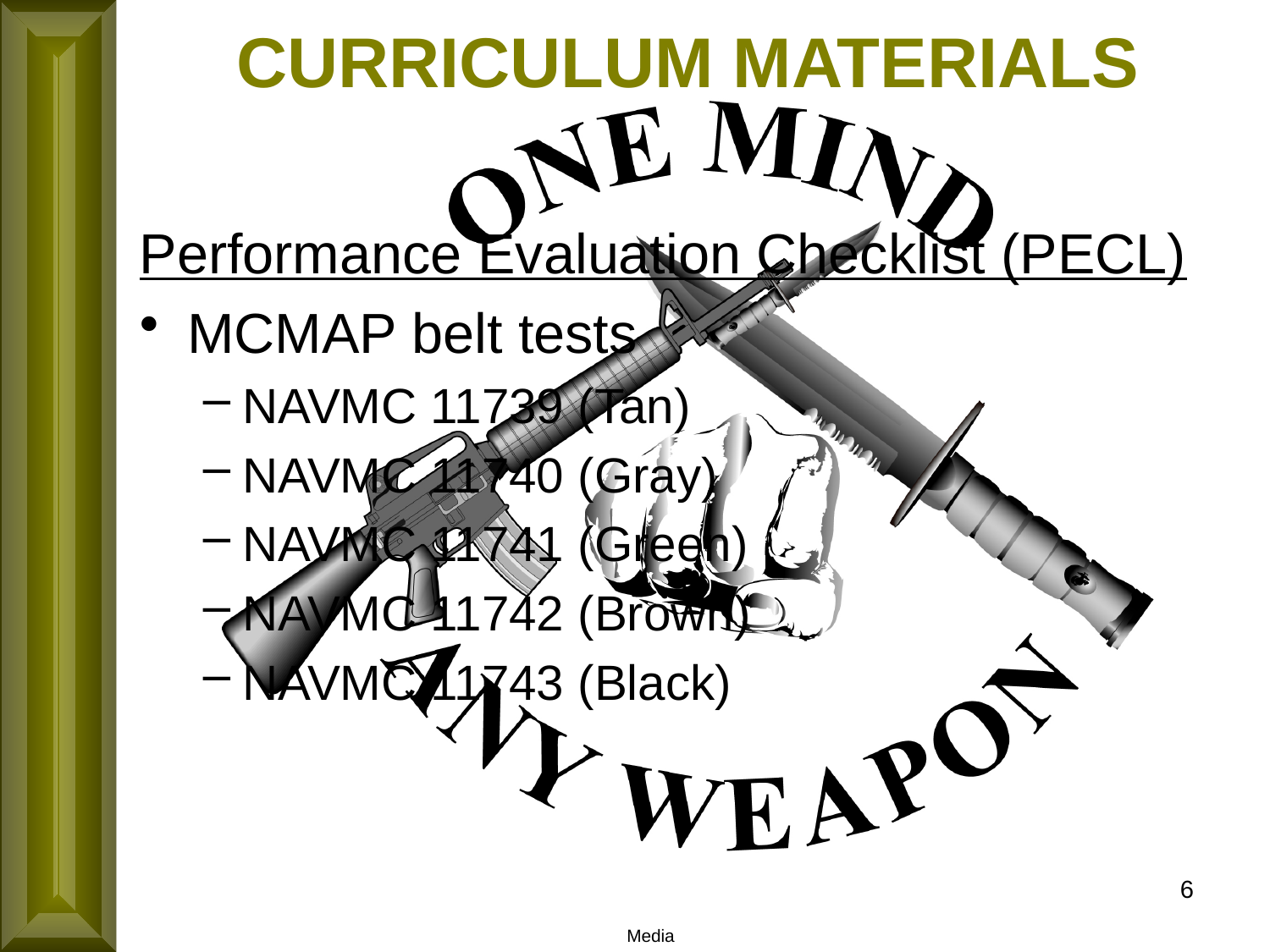

CURRICULUM MATERIALS
Performance Evaluation Checklist (PECL)
MCMAP belt tests
NAVMC 11739 (Tan)
NAVMC 11740 (Gray)
NAVMC 11741 (Green)
NAVMC 11742 (Brown)
NAVMC 11743 (Black)
6
Media